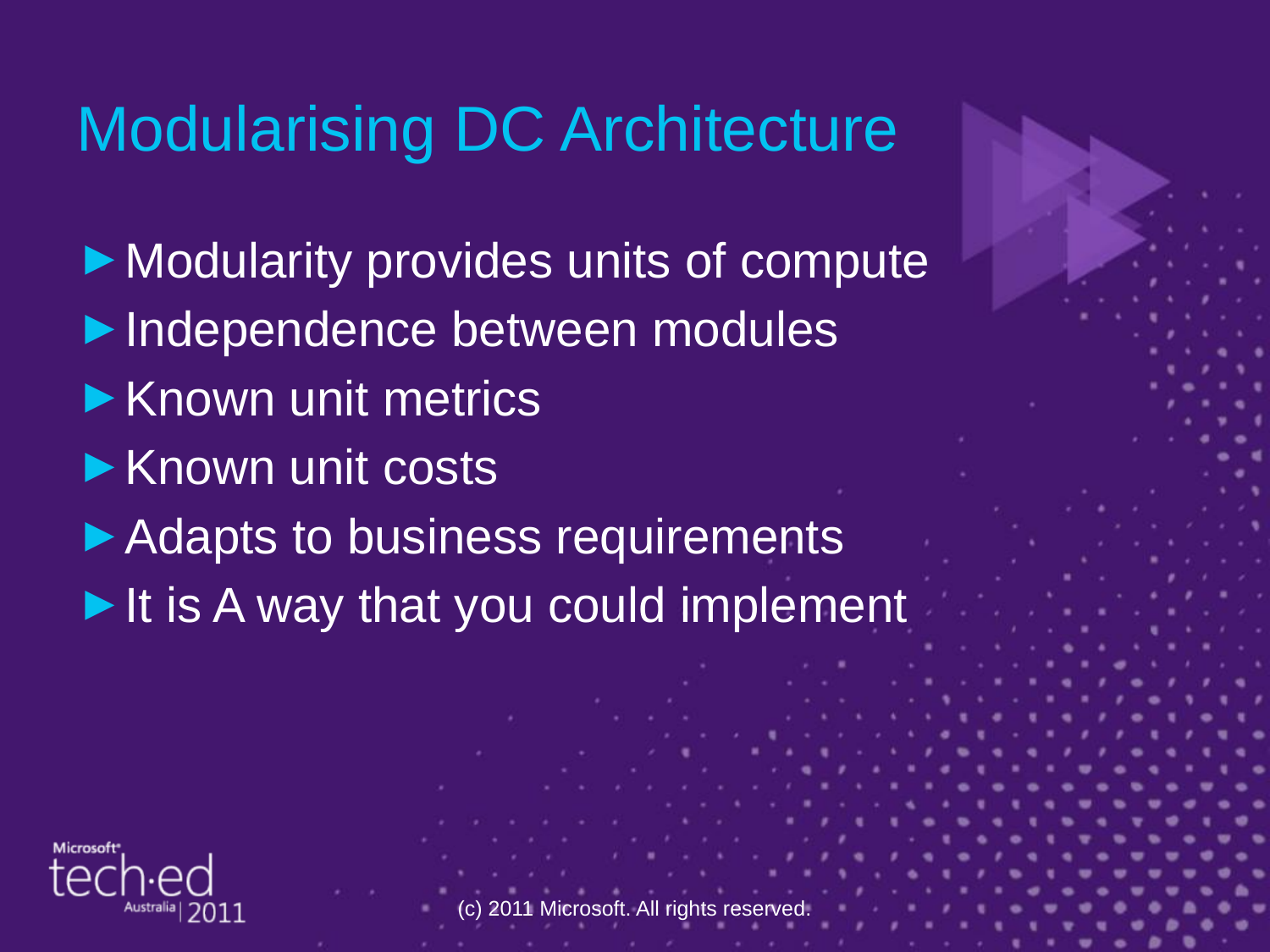

# Modularising DC Architecture
Modularity provides units of compute
Independence between modules
Known unit metrics
Known unit costs
Adapts to business requirements
It is A way that you could implement
(c) 2011 Microsoft. All rights reserved.